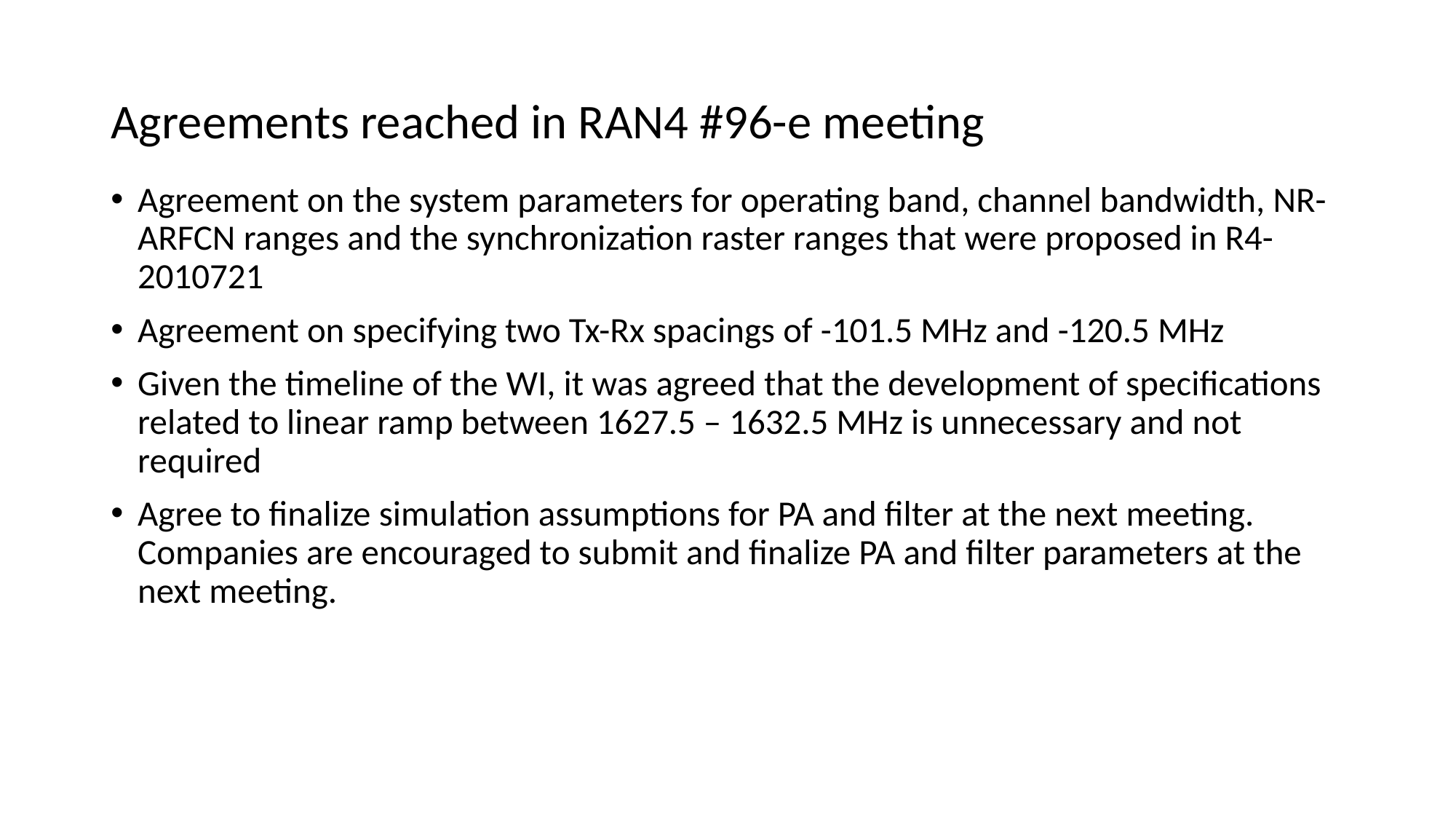

# Agreements reached in RAN4 #96-e meeting
Agreement on the system parameters for operating band, channel bandwidth, NR-ARFCN ranges and the synchronization raster ranges that were proposed in R4-2010721
Agreement on specifying two Tx-Rx spacings of -101.5 MHz and -120.5 MHz
Given the timeline of the WI, it was agreed that the development of specifications related to linear ramp between 1627.5 – 1632.5 MHz is unnecessary and not required
Agree to finalize simulation assumptions for PA and filter at the next meeting. Companies are encouraged to submit and finalize PA and filter parameters at the next meeting.